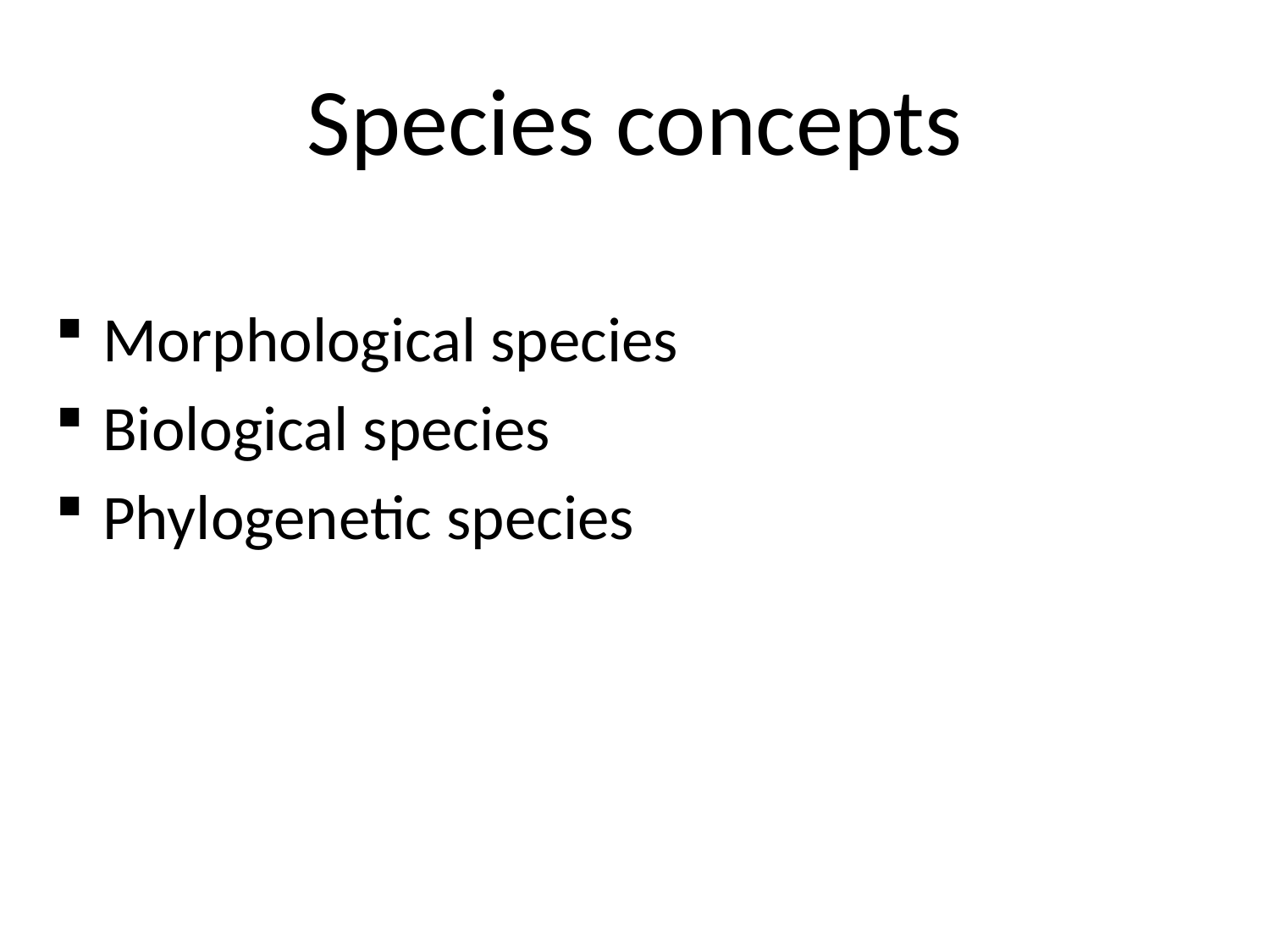

# Species concepts
Morphological species
Biological species
Phylogenetic species